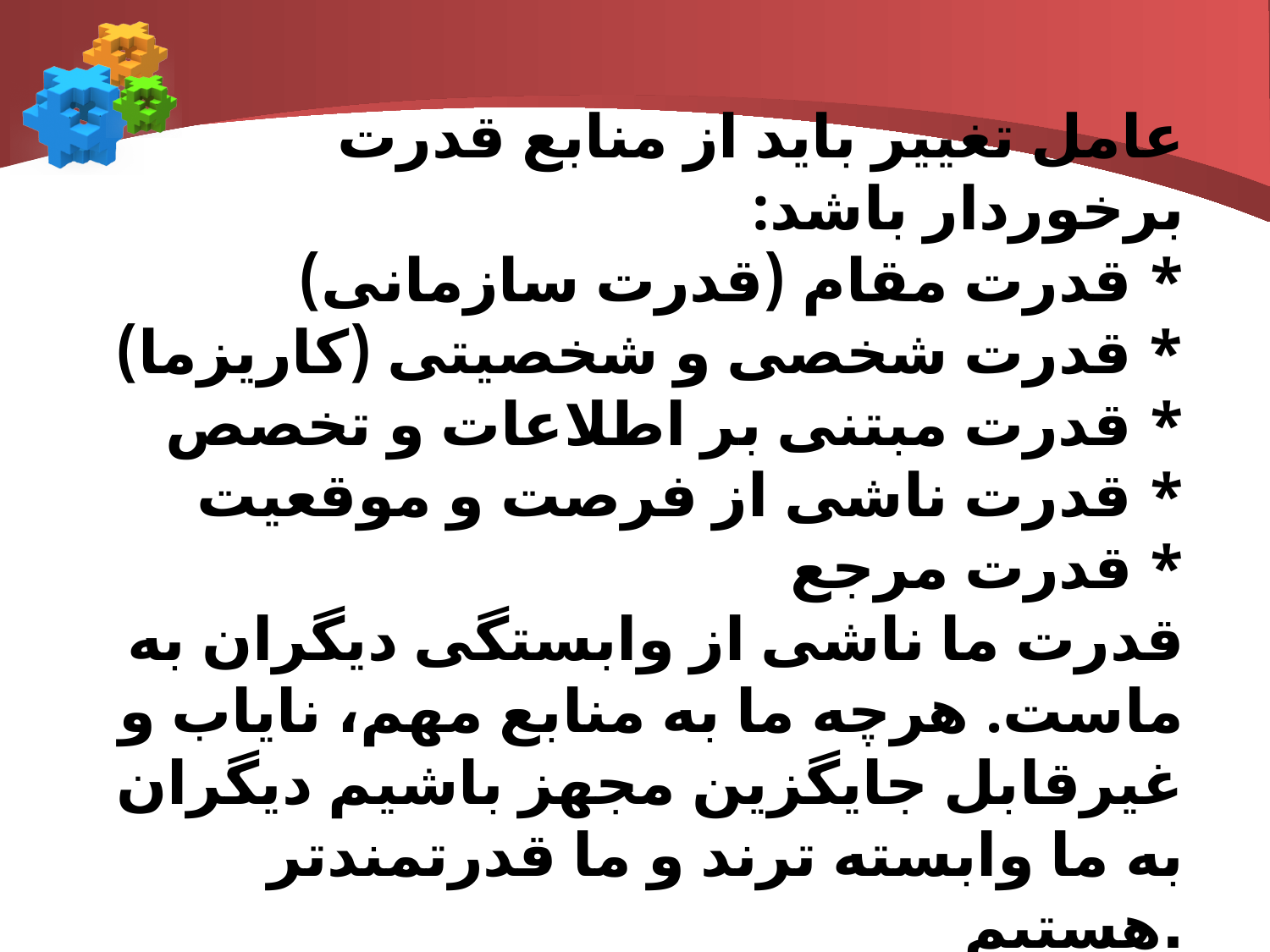

# عامل تغییر باید از منابع قدرت برخوردار باشد: * قدرت مقام (قدرت سازمانی) * قدرت شخصی و شخصیتی (کاریزما) * قدرت مبتنی بر اطلاعات و تخصص * قدرت ناشی از فرصت و موقعیت * قدرت مرجع قدرت ما ناشی از وابستگی دیگران به ماست. هرچه ما به منابع مهم، نایاب و غیرقابل جایگزین مجهز باشیم دیگران به ما وابسته ترند و ما قدرتمندتر هستیم.